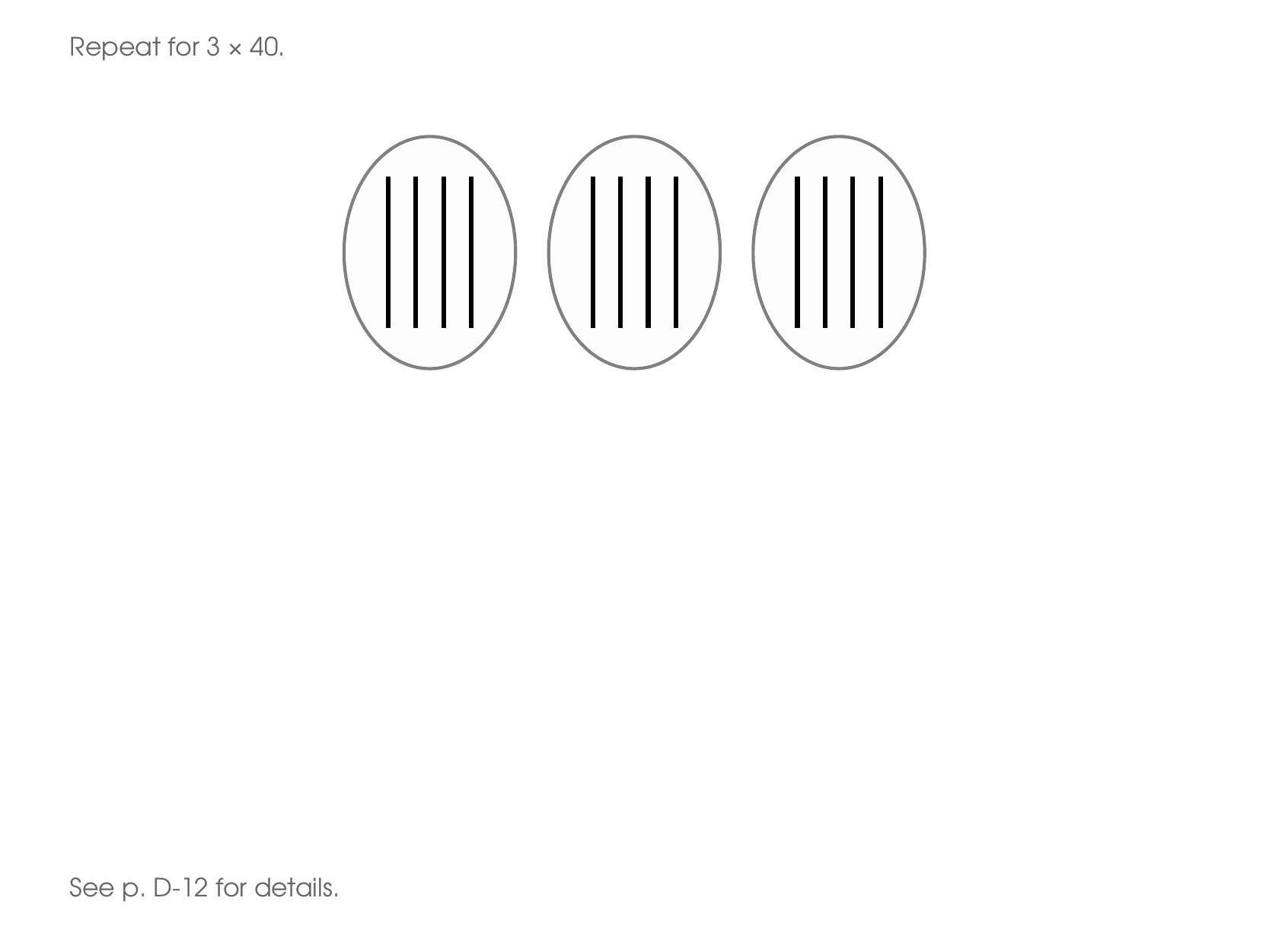

Repeat for 3 × 40.

See p. D-12 for details.